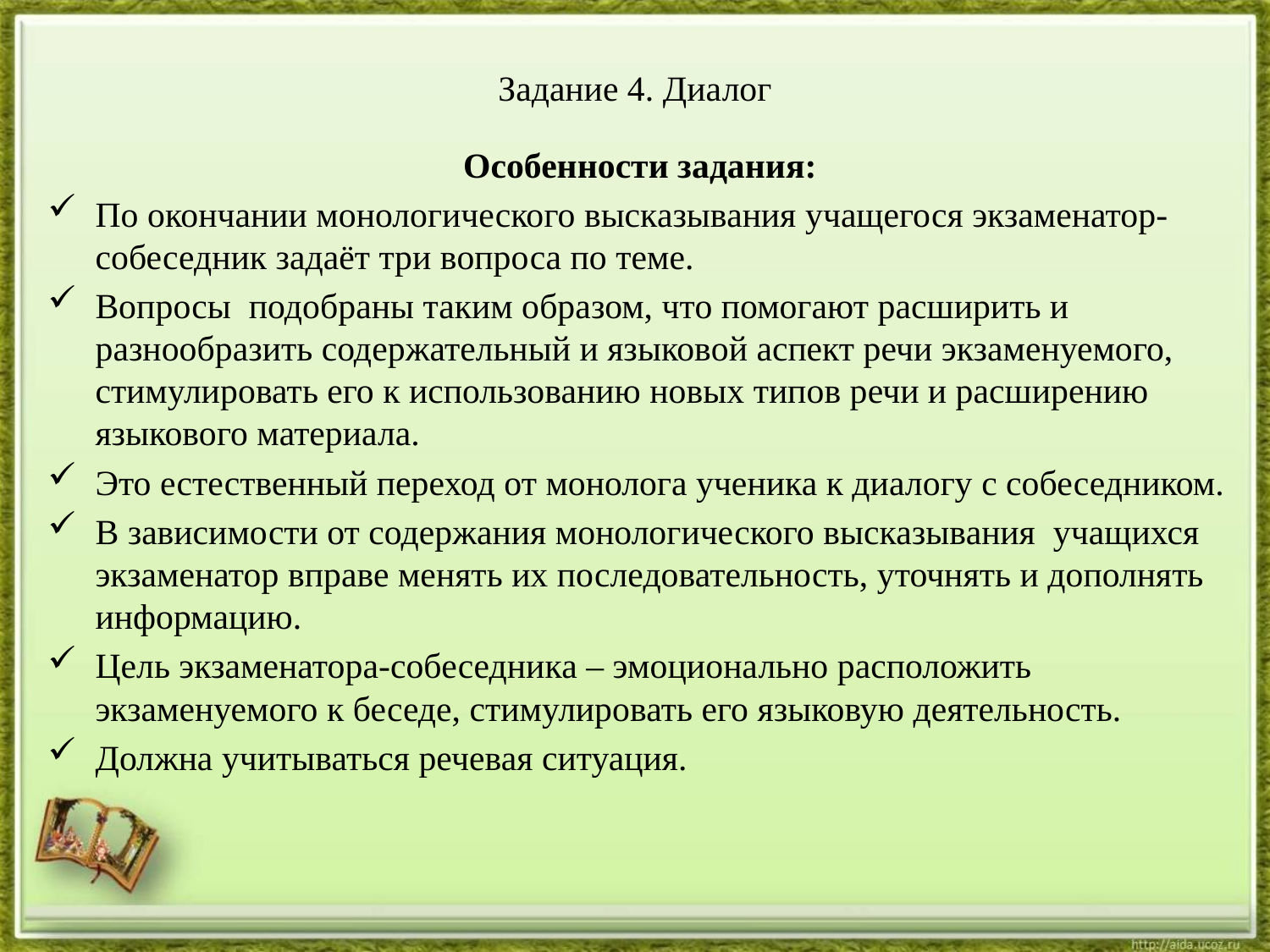

# Задание 4. Диалог
Особенности задания:
По окончании монологического высказывания учащегося экзаменатор-собеседник задаёт три вопроса по теме.
Вопросы  подобраны таким образом, что помогают расширить и разнообразить содержательный и языковой аспект речи экзаменуемого, стимулировать его к использованию новых типов речи и расширению языкового материала.
Это естественный переход от монолога ученика к диалогу с собеседником.
В зависимости от содержания монологического высказывания  учащихся  экзаменатор вправе менять их последовательность, уточнять и дополнять информацию.
Цель экзаменатора-собеседника – эмоционально расположить экзаменуемого к беседе, стимулировать его языковую деятельность.
Должна учитываться речевая ситуация.